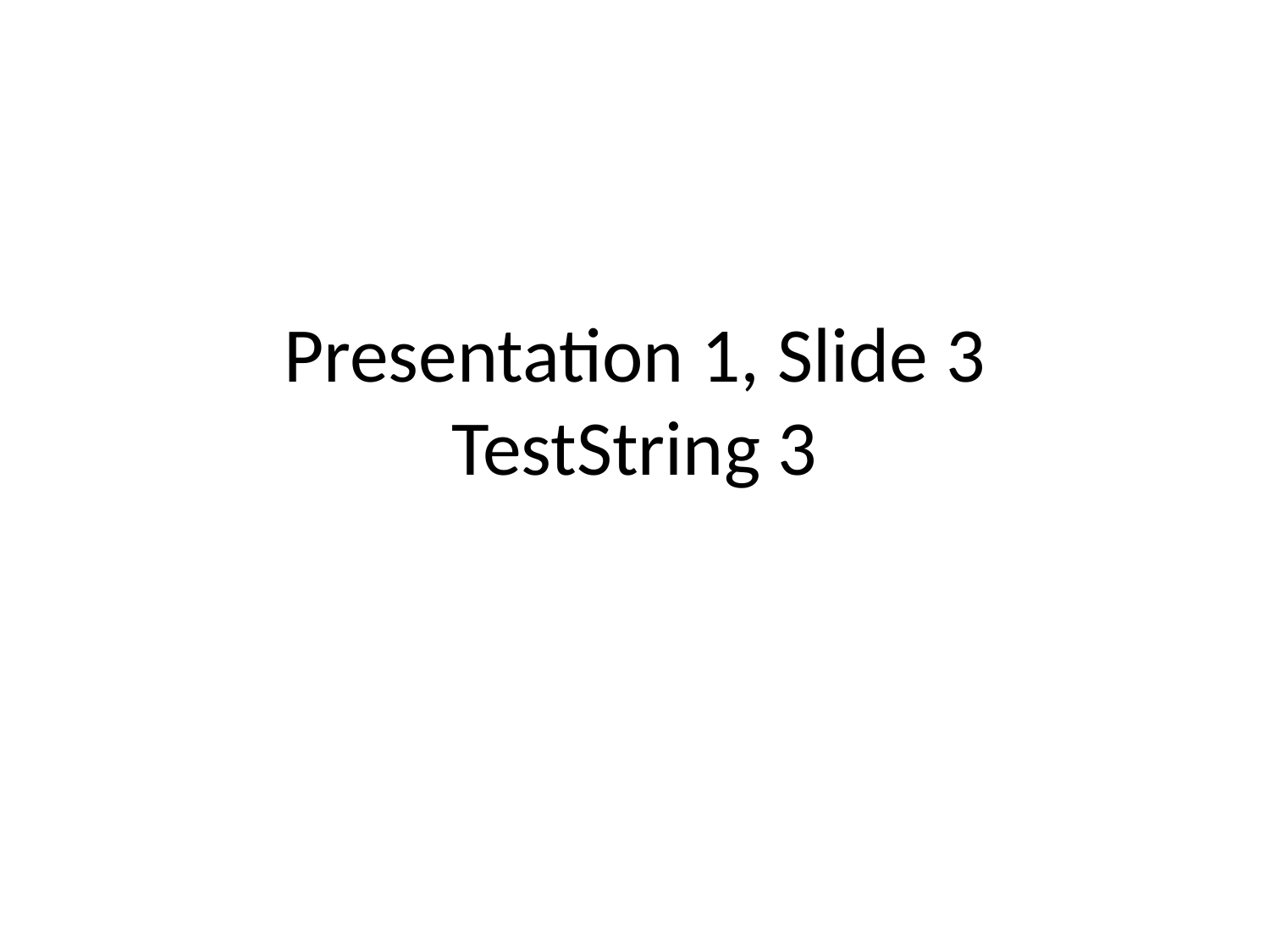

# Presentation 1, Slide 3 TestString 3